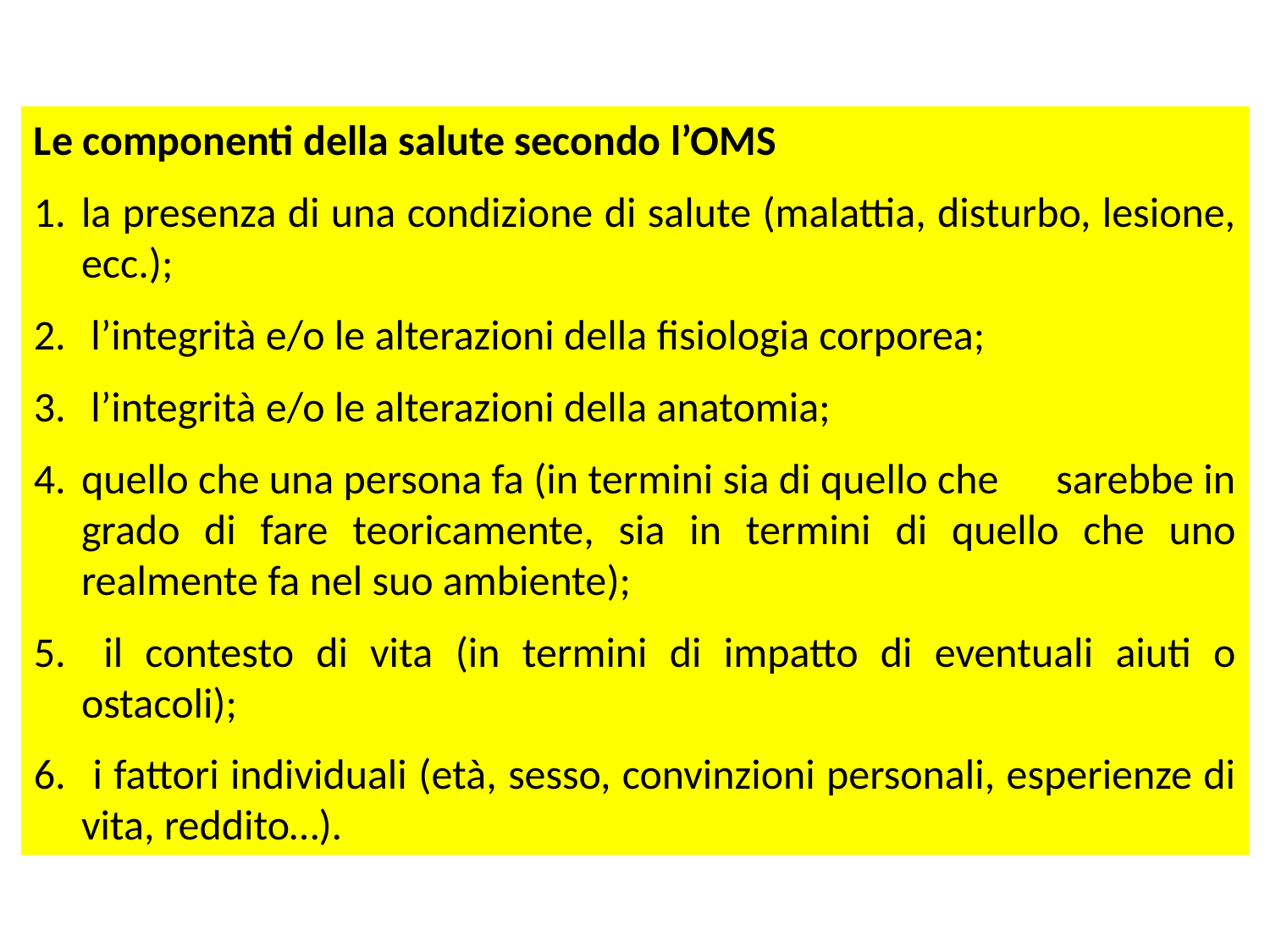

Le componenti della salute secondo l’OMS
la presenza di una condizione di salute (malattia, disturbo, lesione, ecc.);
 l’integrità e/o le alterazioni della fisiologia corporea;
 l’integrità e/o le alterazioni della anatomia;
quello che una persona fa (in termini sia di quello che      sarebbe in grado di fare teoricamente, sia in termini di quello che uno realmente fa nel suo ambiente);
 il contesto di vita (in termini di impatto di eventuali aiuti o ostacoli);
 i fattori individuali (età, sesso, convinzioni personali, esperienze di vita, reddito…).